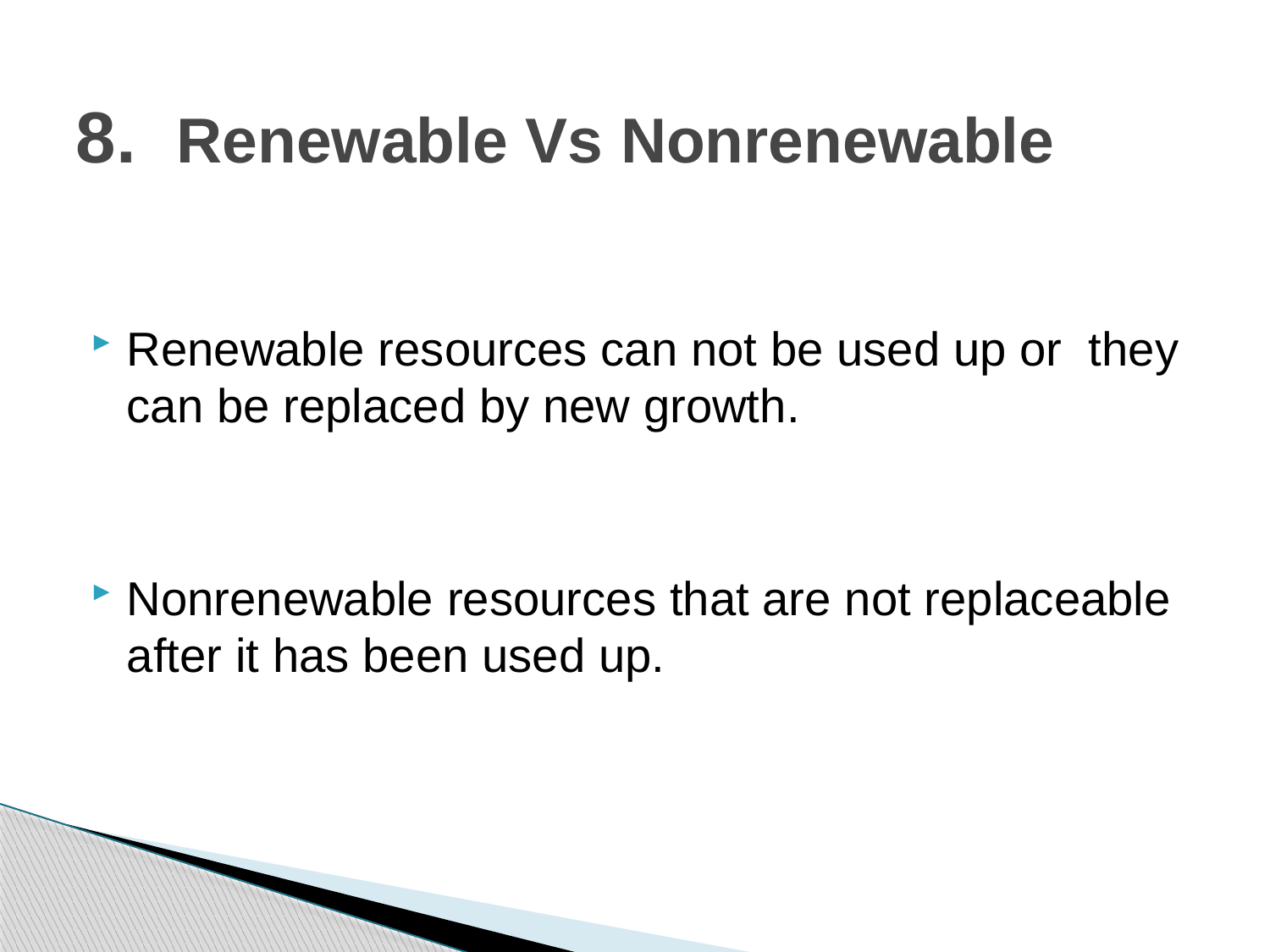

# 8.  Renewable Vs Nonrenewable
Renewable resources can not be used up or  they can be replaced by new growth.

Nonrenewable resources that are not replaceable after it has been used up.